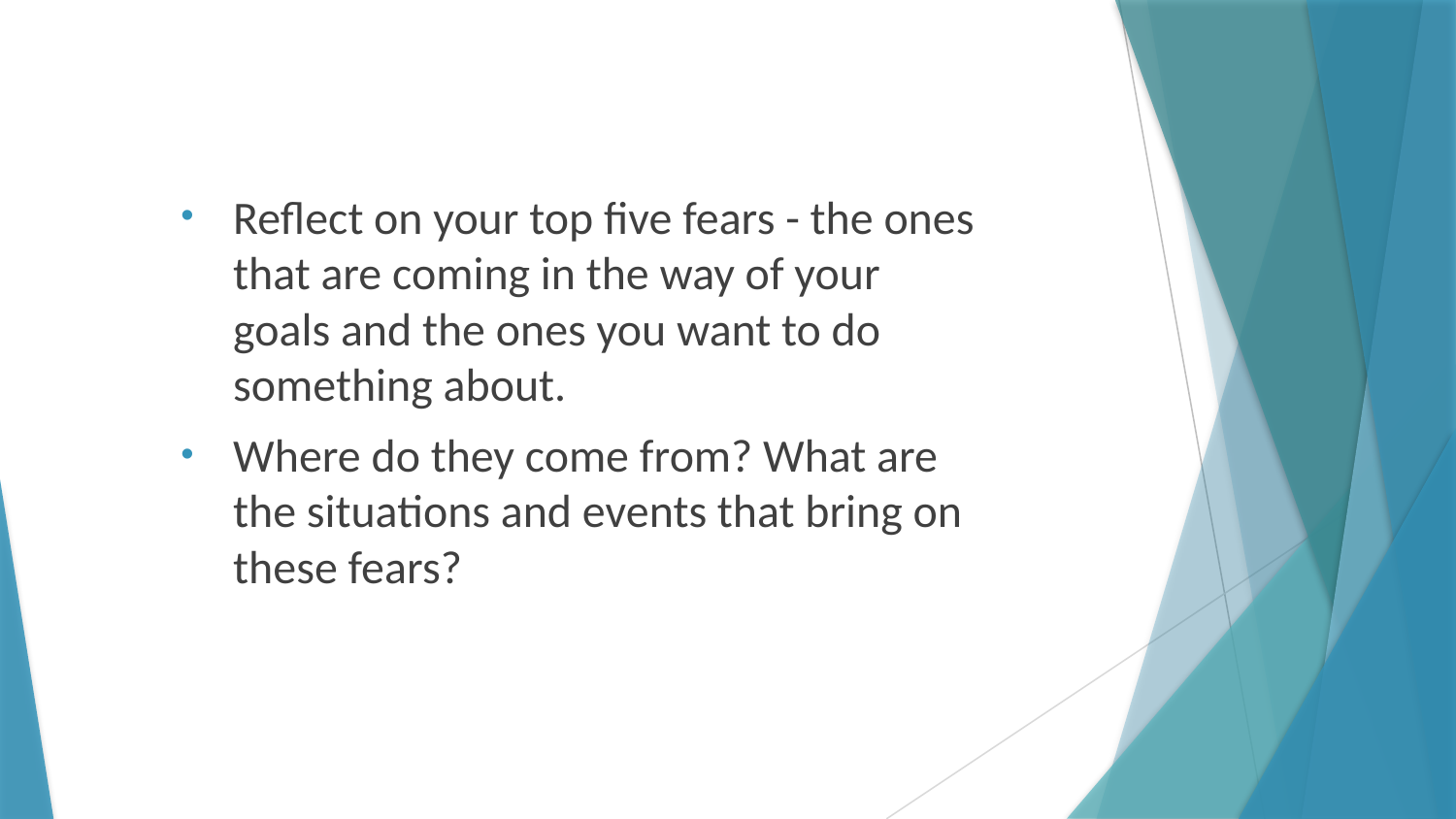

Reflect on your top five fears - the ones that are coming in the way of your goals and the ones you want to do something about.
Where do they come from? What are the situations and events that bring on these fears?